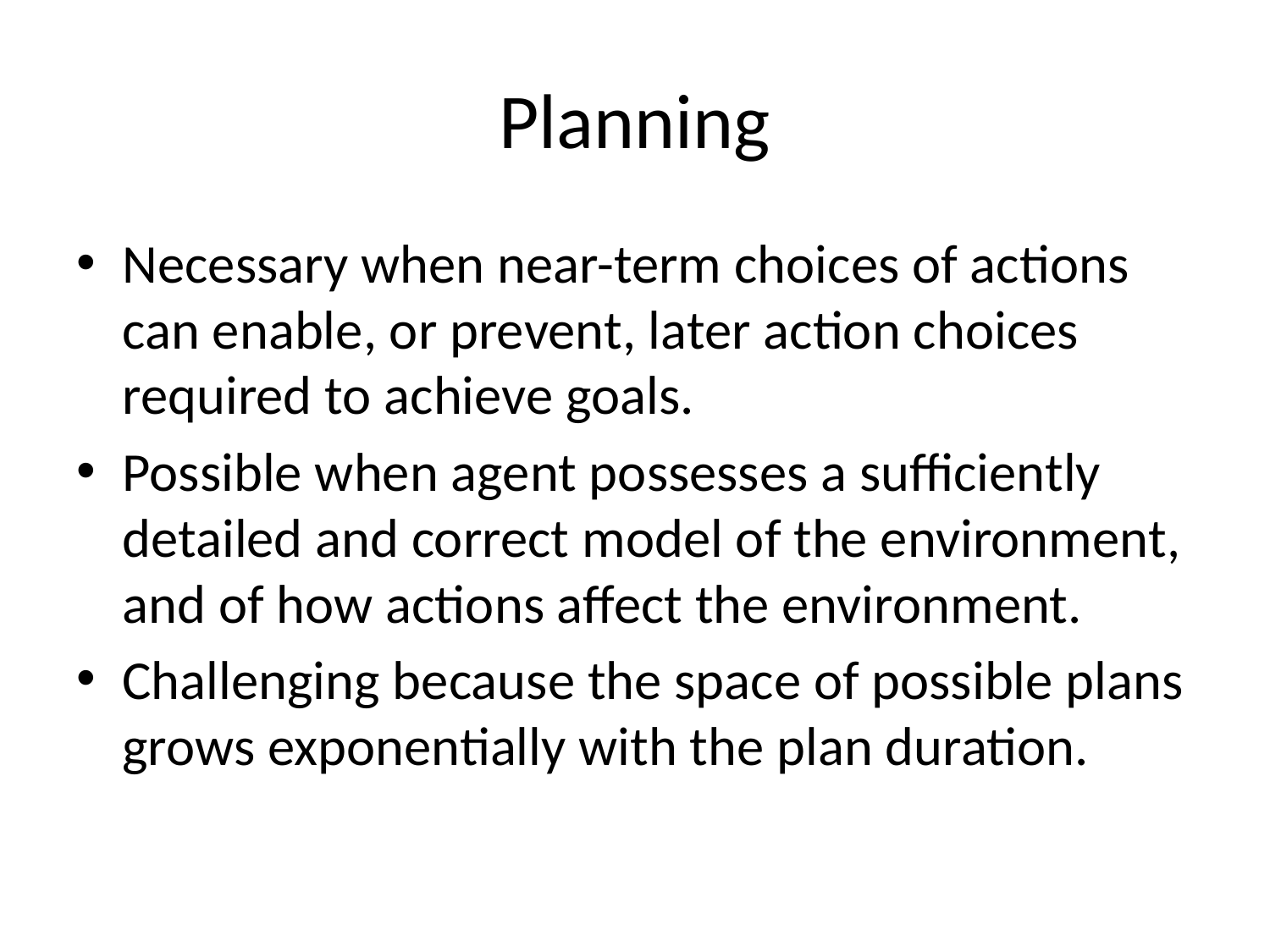

# Planning
Necessary when near-term choices of actions can enable, or prevent, later action choices required to achieve goals.
Possible when agent possesses a sufficiently detailed and correct model of the environment, and of how actions affect the environment.
Challenging because the space of possible plans grows exponentially with the plan duration.